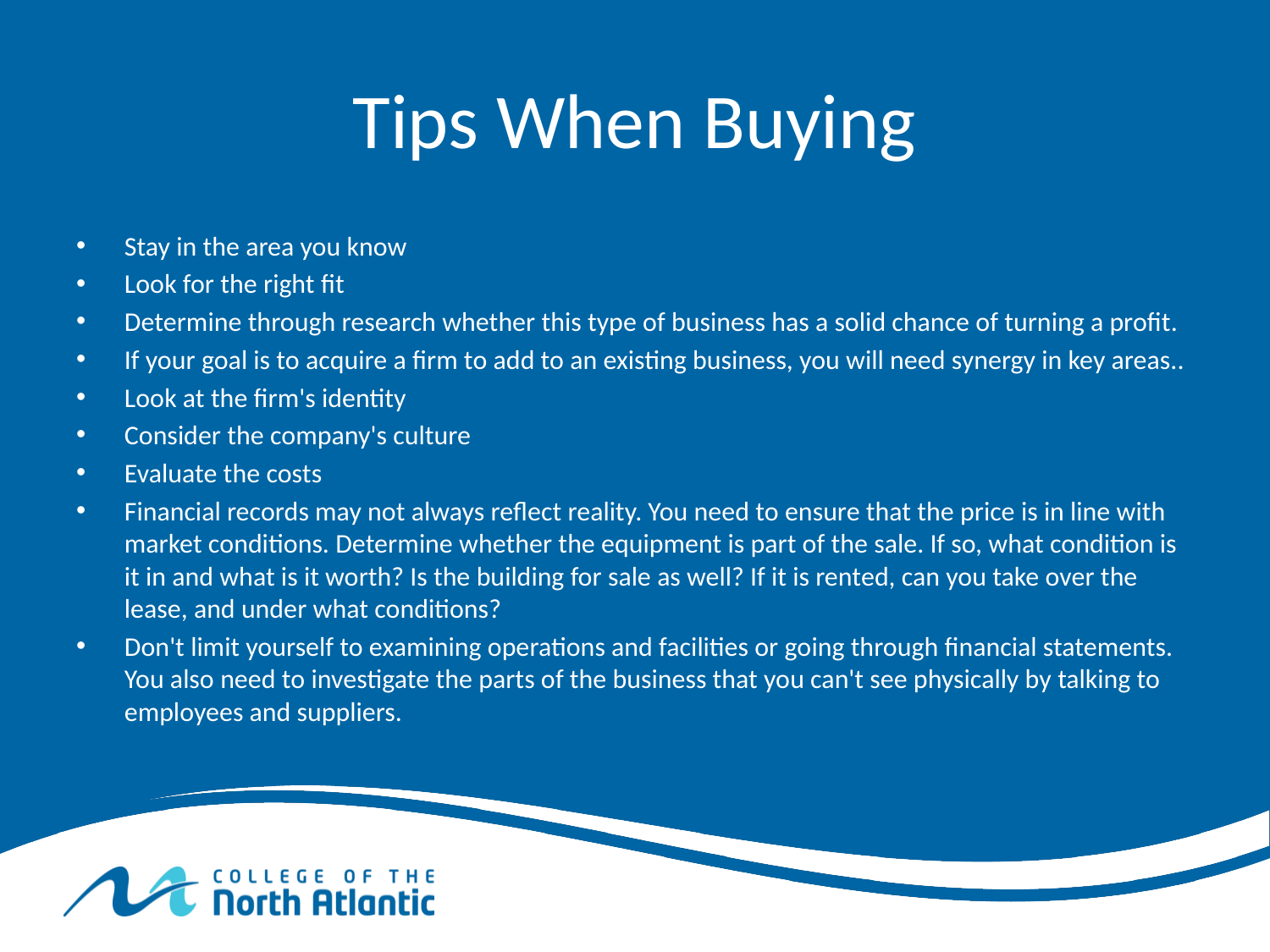

# Tips When Buying
Stay in the area you know
Look for the right fit
Determine through research whether this type of business has a solid chance of turning a profit.
If your goal is to acquire a firm to add to an existing business, you will need synergy in key areas..
Look at the firm's identity
Consider the company's culture
Evaluate the costs
Financial records may not always reflect reality. You need to ensure that the price is in line with market conditions. Determine whether the equipment is part of the sale. If so, what condition is it in and what is it worth? Is the building for sale as well? If it is rented, can you take over the lease, and under what conditions?
Don't limit yourself to examining operations and facilities or going through financial statements. You also need to investigate the parts of the business that you can't see physically by talking to employees and suppliers.